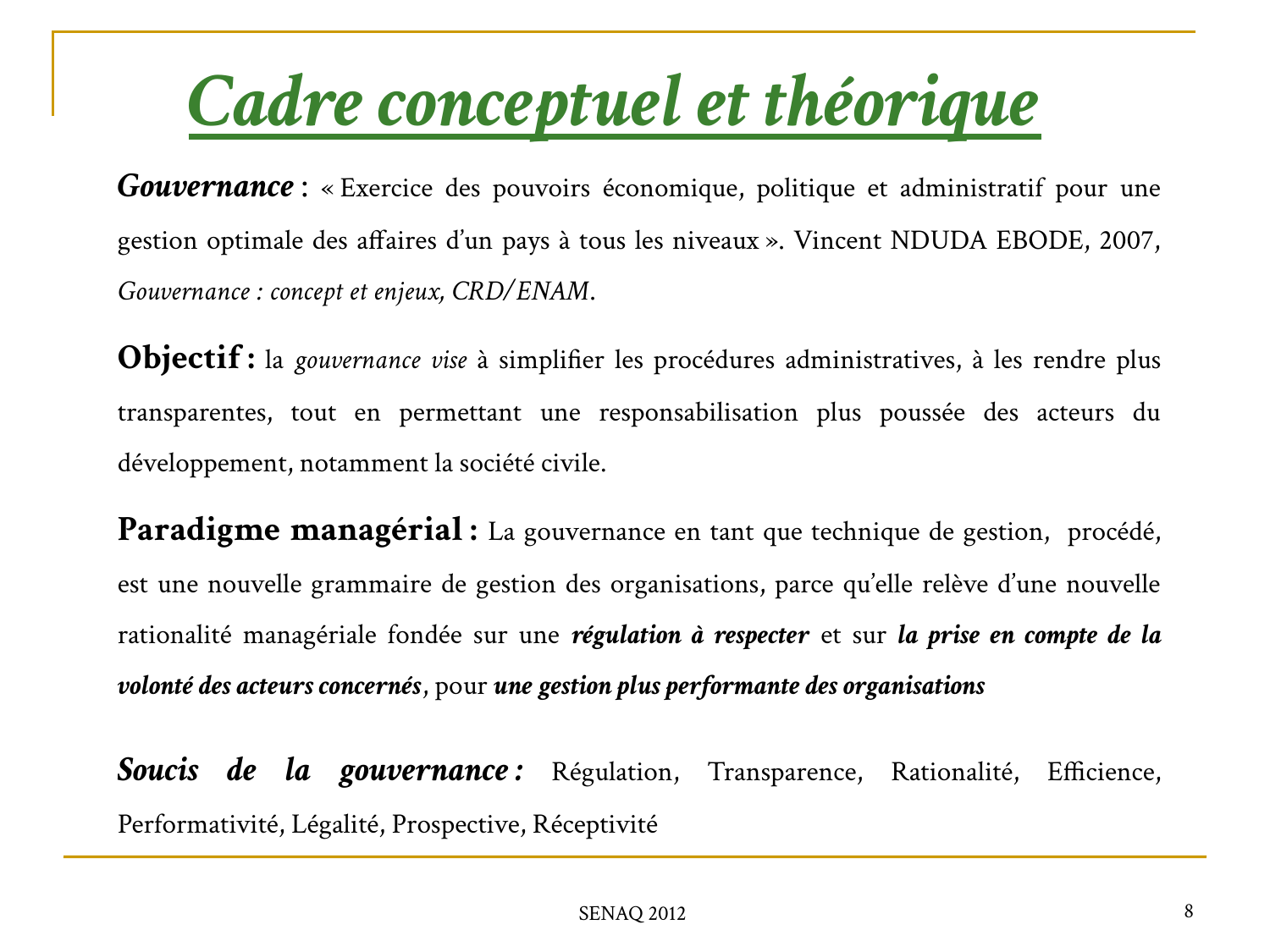

Cadre conceptuel et théorique

Gouvernance : « Exercice des pouvoirs économique, politique et administratif pour une gestion optimale des affaires d’un pays à tous les niveaux ». Vincent NDUDA EBODE, 2007, Gouvernance : concept et enjeux, CRD/ENAM.
Objectif : la gouvernance vise à simplifier les procédures administratives, à les rendre plus transparentes, tout en permettant une responsabilisation plus poussée des acteurs du développement, notamment la société civile.
Paradigme managérial : La gouvernance en tant que technique de gestion,  procédé, est une nouvelle grammaire de gestion des organisations, parce qu’elle relève d’une nouvelle rationalité managériale fondée sur une régulation à respecter et sur la prise en compte de la volonté des acteurs concernés, pour une gestion plus performante des organisations
Soucis de la gouvernance : Régulation, Transparence, Rationalité, Efficience, Performativité, Légalité, Prospective, Réceptivité

8
SENAQ 2012